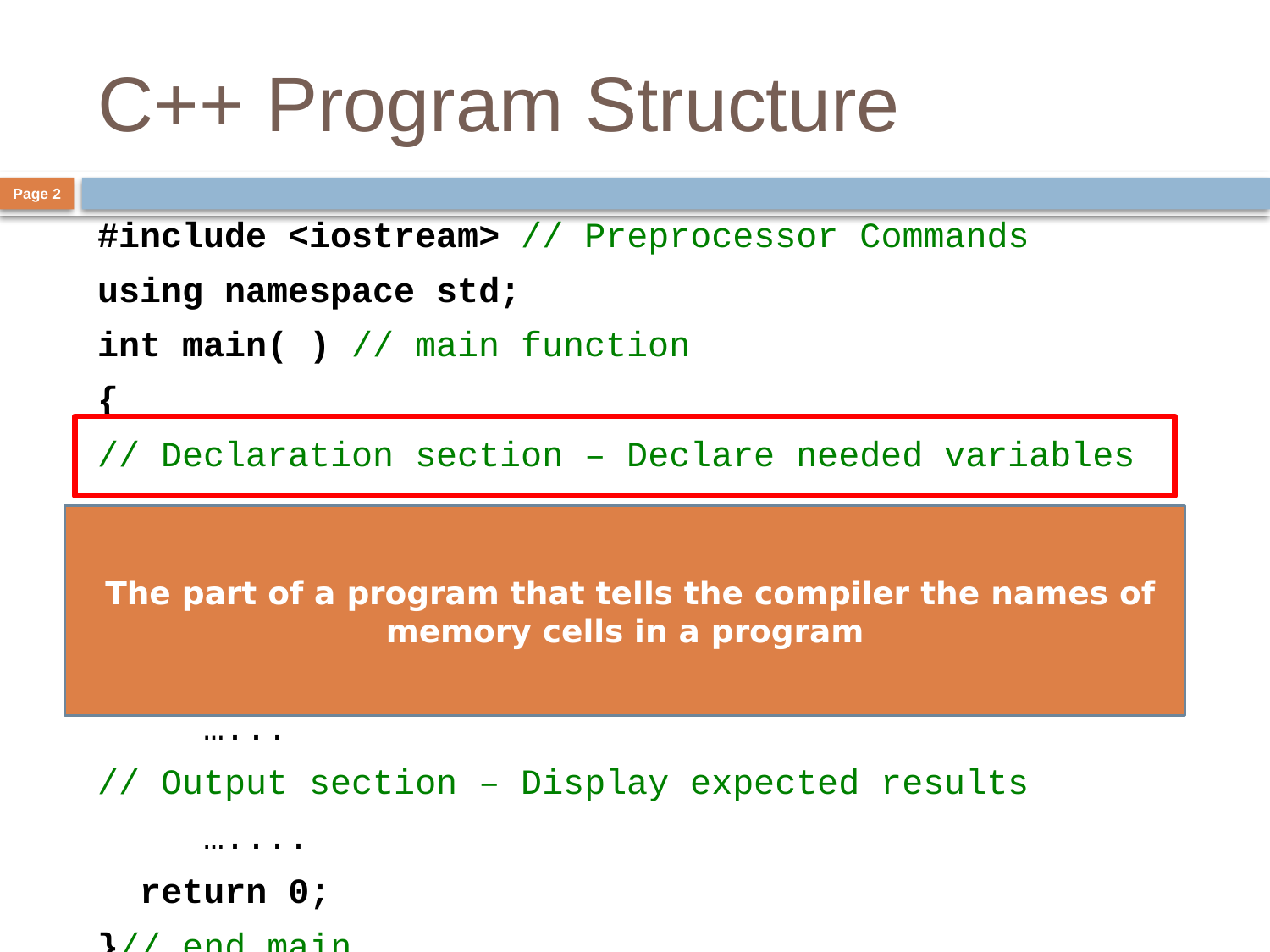

# C++ Program Structure
Page 2
#include <iostream> // Preprocessor Commands
using namespace std;
int main( ) // main function
{
// Declaration section – Declare needed variables
     …...
// Input section – Enter required data
     …..
// Processing section – Processing Statements
     …...
// Output section – Display expected results
     …....
  return 0;
}// end main

 The part of a program that tells the compiler the names of memory cells in a program